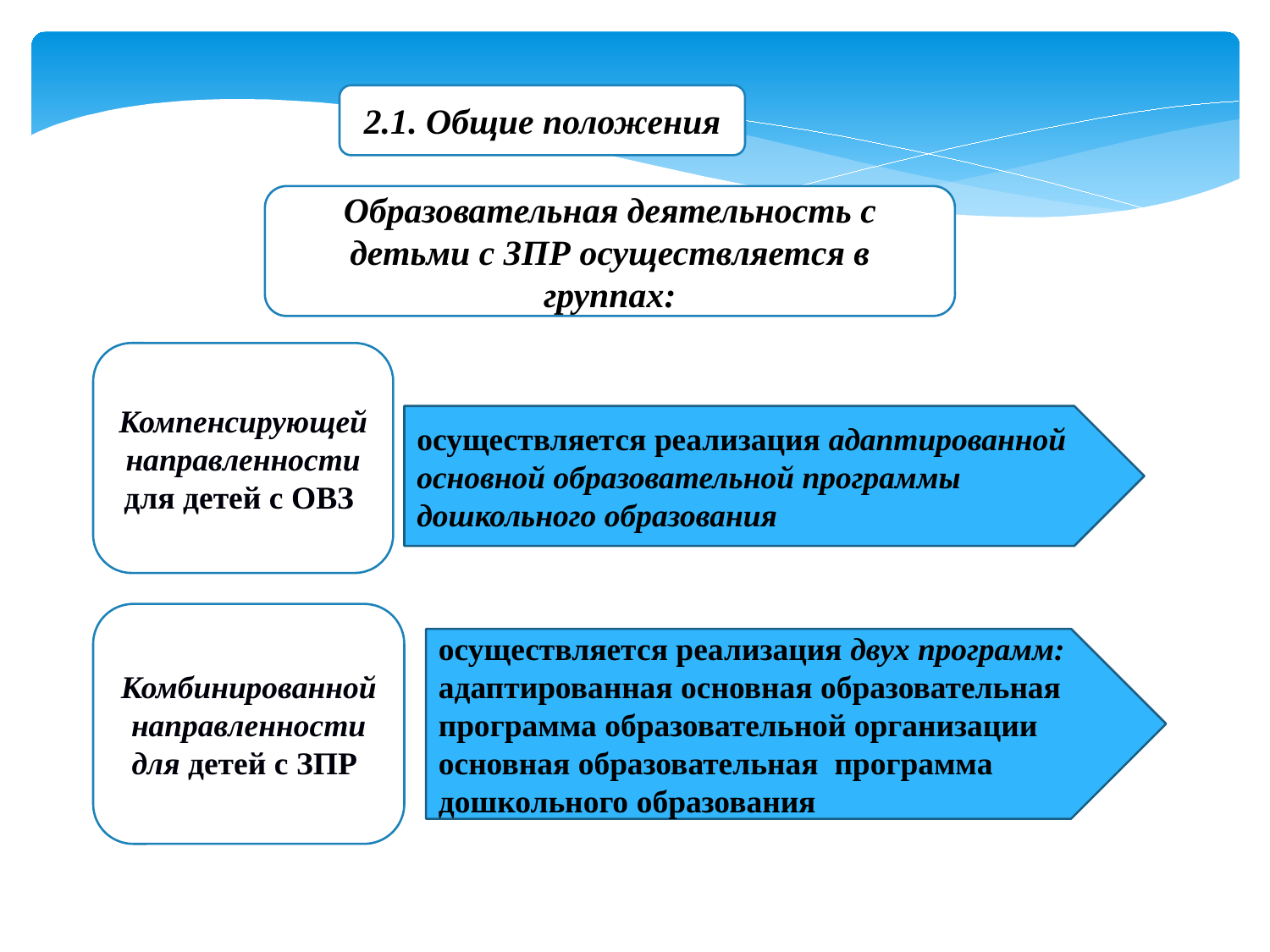

2.1. Общие положения
Образовательная деятельность с детьми с ЗПР осуществляется в группах:
Компенсирующей направленности для детей с ОВЗ
осуществляется реализация адаптированной основной образовательной программы дошкольного образования
Комбинированной направленности для детей с ЗПР
осуществляется реализация двух программ:
адаптированная основная образовательная программа образовательной организации
основная образовательная  программа дошкольного образования